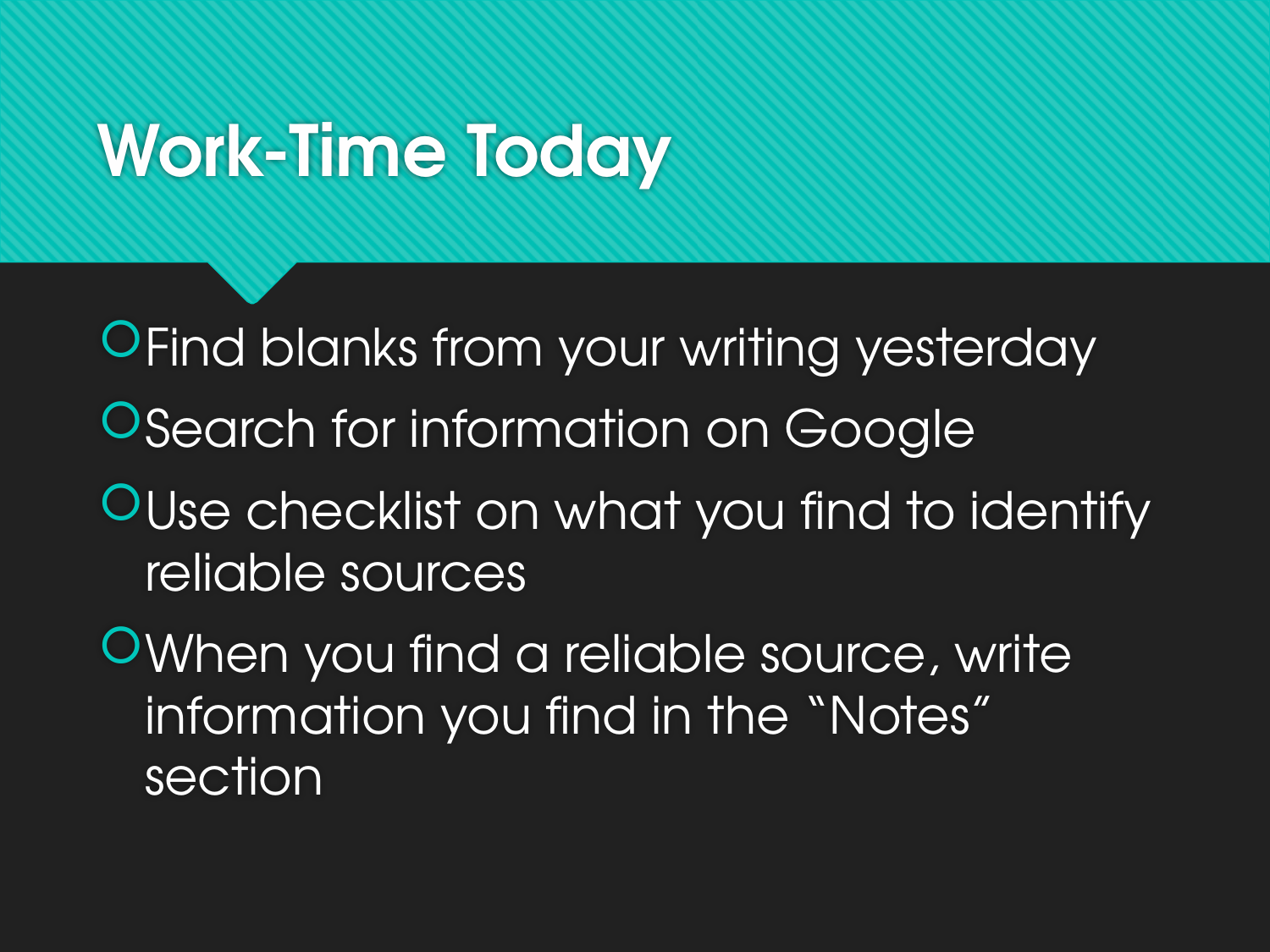

# Work-Time Today
Find blanks from your writing yesterday
Search for information on Google
Use checklist on what you find to identify reliable sources
When you find a reliable source, write information you find in the “Notes” section